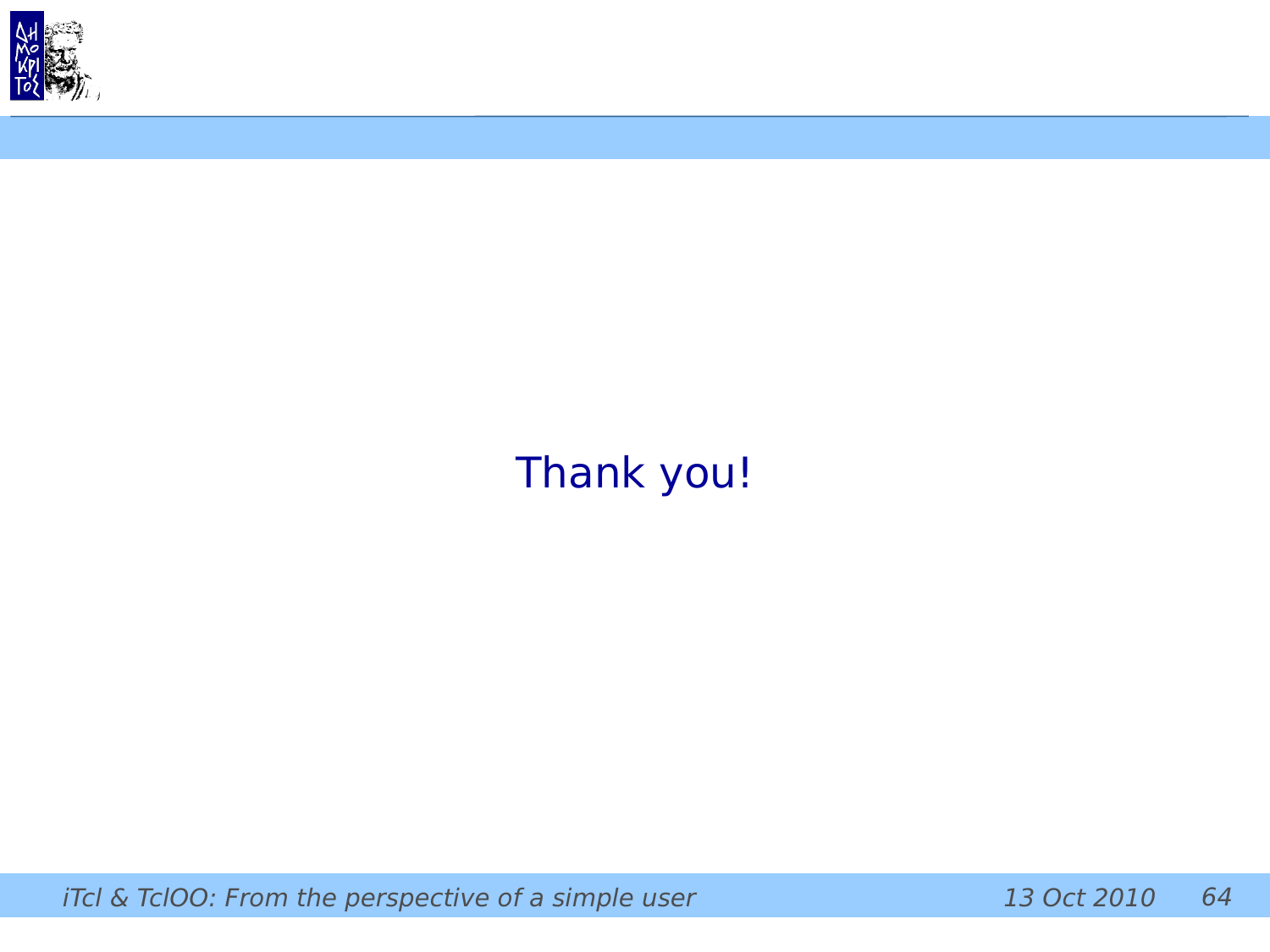

#
Thank you!
64
iTcl & TclOO: From the perspective of a simple user
13 Oct 2010